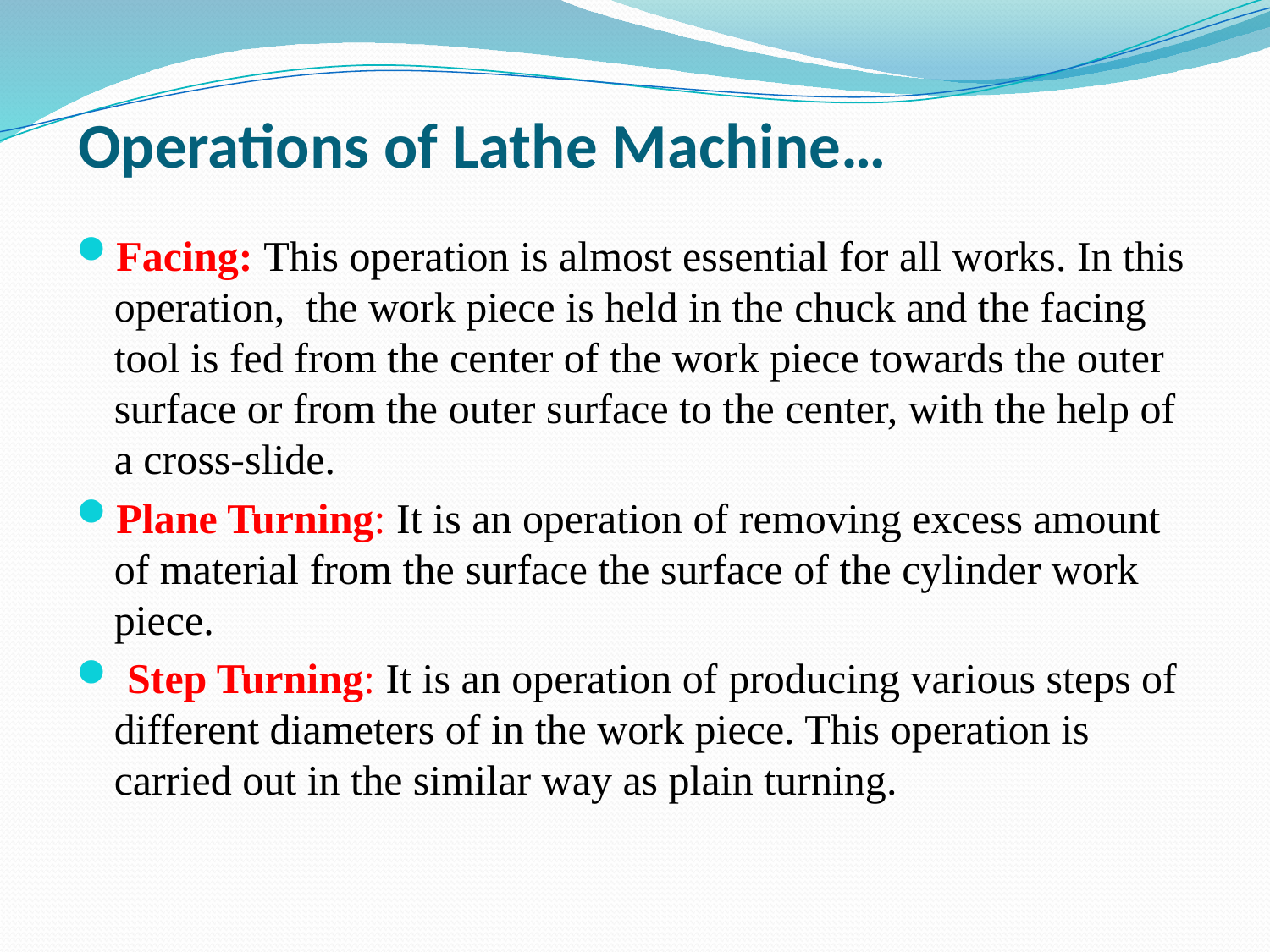

# Operations of Lathe Machine…
Facing: This operation is almost essential for all works. In this operation,  the work piece is held in the chuck and the facing tool is fed from the center of the work piece towards the outer surface or from the outer surface to the center, with the help of a cross-slide.
Plane Turning: It is an operation of removing excess amount of material from the surface the surface of the cylinder work piece.
 Step Turning: It is an operation of producing various steps of different diameters of in the work piece. This operation is carried out in the similar way as plain turning.